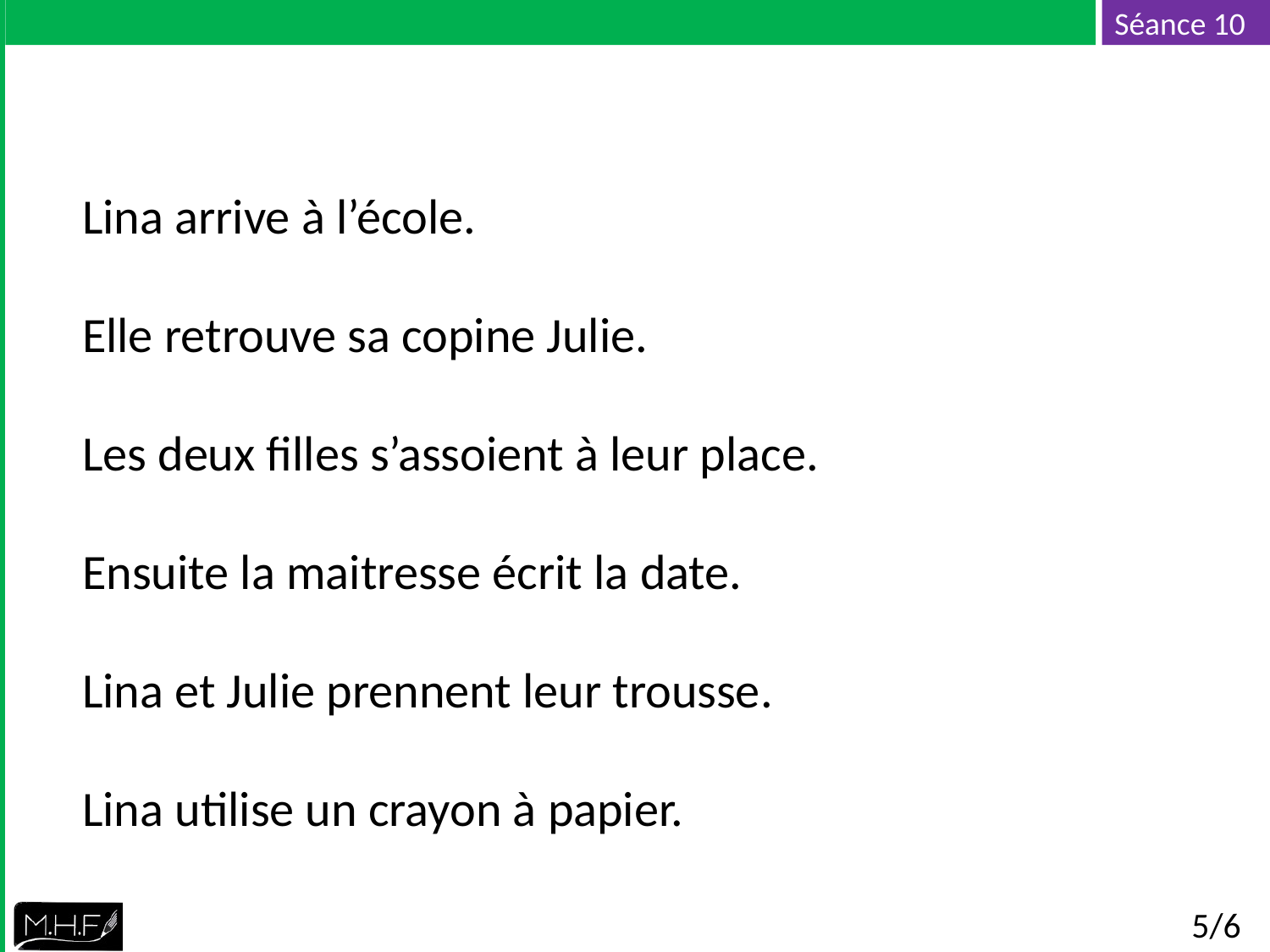

Lina arrive à l’école.
Elle retrouve sa copine Julie.
Les deux filles s’assoient à leur place.
Ensuite la maitresse écrit la date.
Lina et Julie prennent leur trousse.
Lina utilise un crayon à papier.
5/6